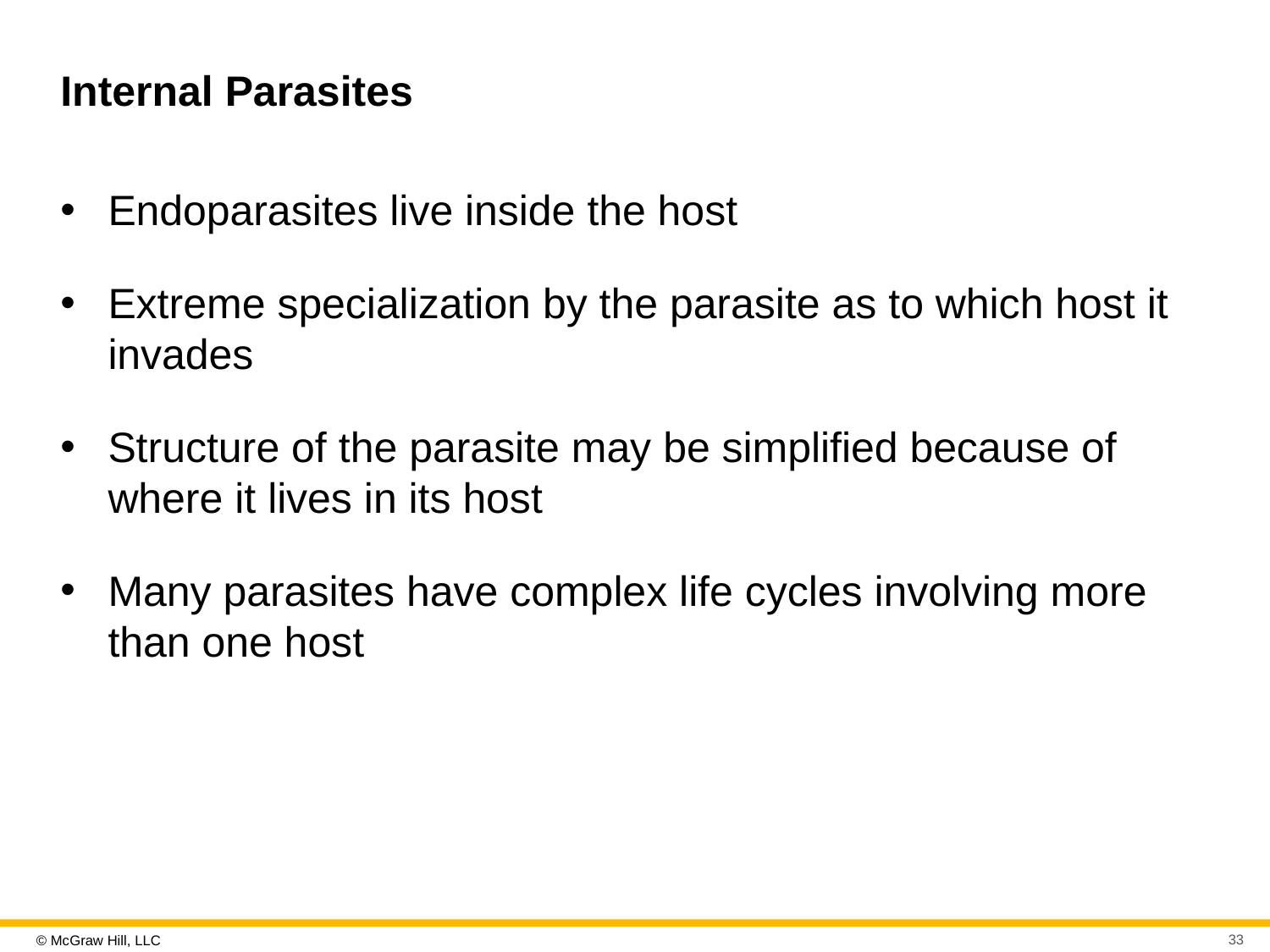

# Internal Parasites
Endoparasites live inside the host
Extreme specialization by the parasite as to which host it invades
Structure of the parasite may be simplified because of where it lives in its host
Many parasites have complex life cycles involving more than one host
33